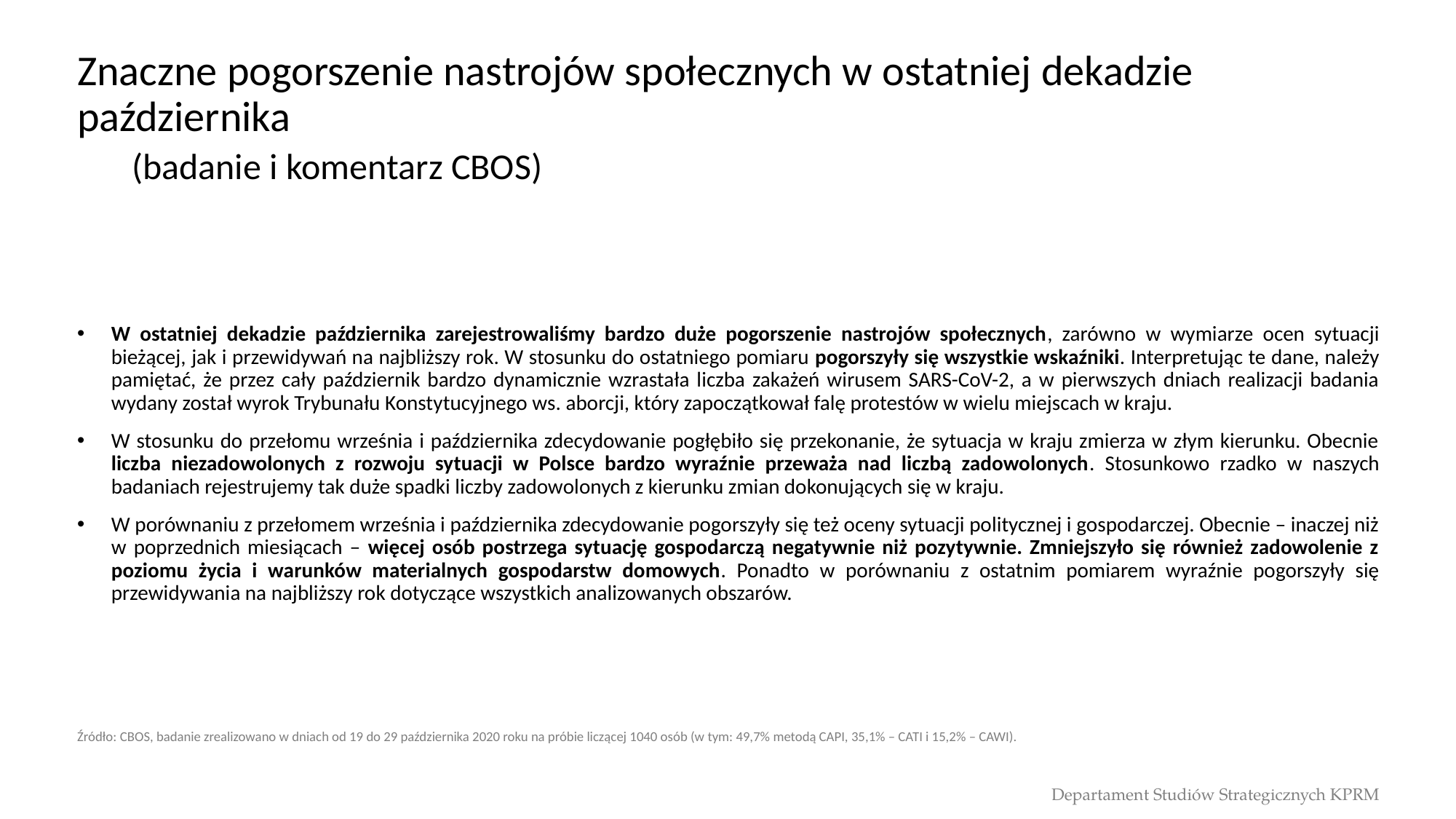

Znaczne pogorszenie nastrojów społecznych w ostatniej dekadzie października
(badanie i komentarz CBOS)
W ostatniej dekadzie października zarejestrowaliśmy bardzo duże pogorszenie nastrojów społecznych, zarówno w wymiarze ocen sytuacji bieżącej, jak i przewidywań na najbliższy rok. W stosunku do ostatniego pomiaru pogorszyły się wszystkie wskaźniki. Interpretując te dane, należy pamiętać, że przez cały październik bardzo dynamicznie wzrastała liczba zakażeń wirusem SARS-CoV-2, a w pierwszych dniach realizacji badania wydany został wyrok Trybunału Konstytucyjnego ws. aborcji, który zapoczątkował falę protestów w wielu miejscach w kraju.
W stosunku do przełomu września i października zdecydowanie pogłębiło się przekonanie, że sytuacja w kraju zmierza w złym kierunku. Obecnie liczba niezadowolonych z rozwoju sytuacji w Polsce bardzo wyraźnie przeważa nad liczbą zadowolonych. Stosunkowo rzadko w naszych badaniach rejestrujemy tak duże spadki liczby zadowolonych z kierunku zmian dokonujących się w kraju.
W porównaniu z przełomem września i października zdecydowanie pogorszyły się też oceny sytuacji politycznej i gospodarczej. Obecnie ‒ inaczej niż w poprzednich miesiącach ‒ więcej osób postrzega sytuację gospodarczą negatywnie niż pozytywnie. Zmniejszyło się również zadowolenie z poziomu życia i warunków materialnych gospodarstw domowych. Ponadto w porównaniu z ostatnim pomiarem wyraźnie pogorszyły się przewidywania na najbliższy rok dotyczące wszystkich analizowanych obszarów.
Źródło: CBOS, badanie zrealizowano w dniach od 19 do 29 października 2020 roku na próbie liczącej 1040 osób (w tym: 49,7% metodą CAPI, 35,1% – CATI i 15,2% – CAWI).